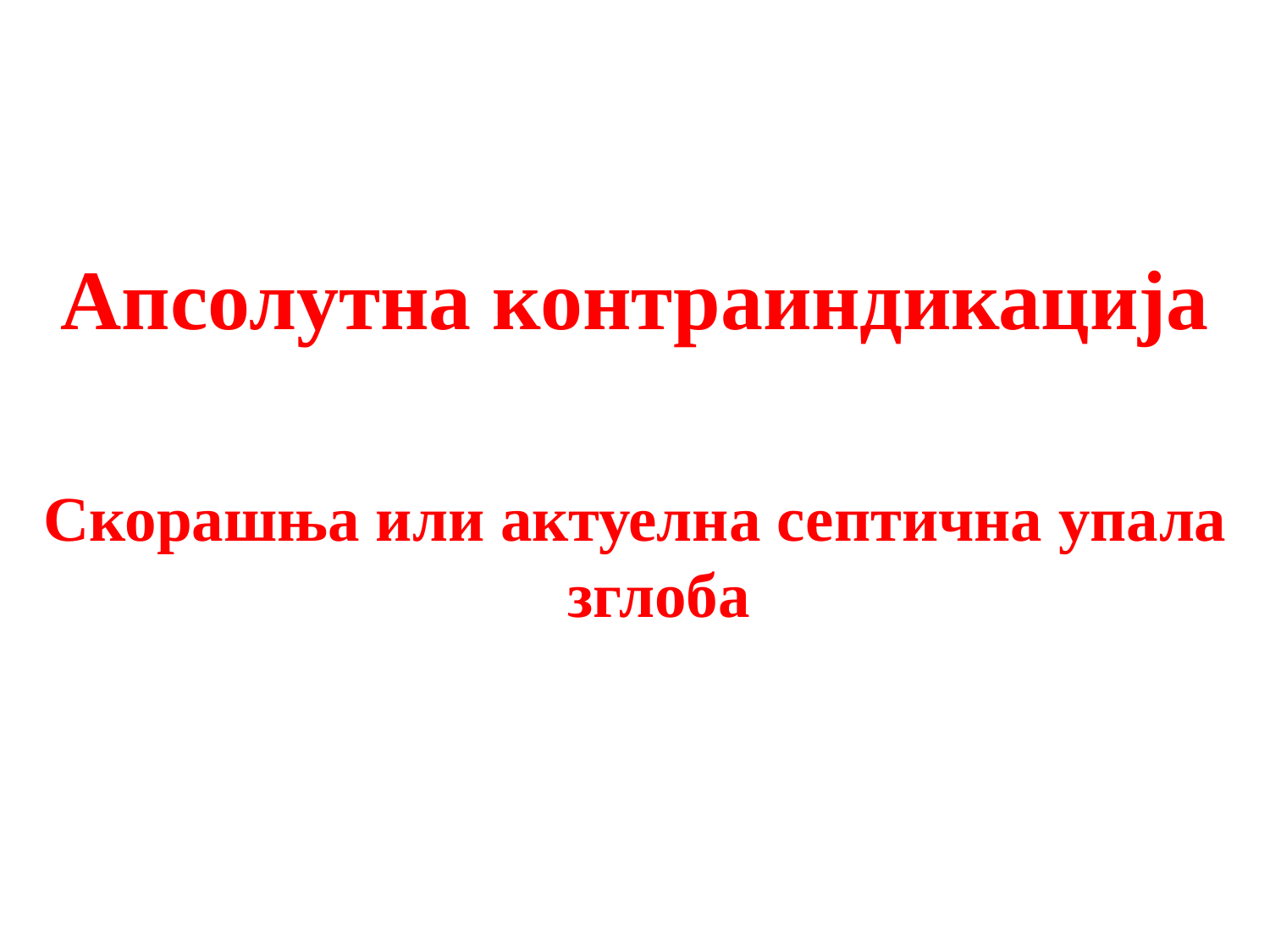

Апсолутна контраиндикација

Скорашња или актуелна септична упала зглоба